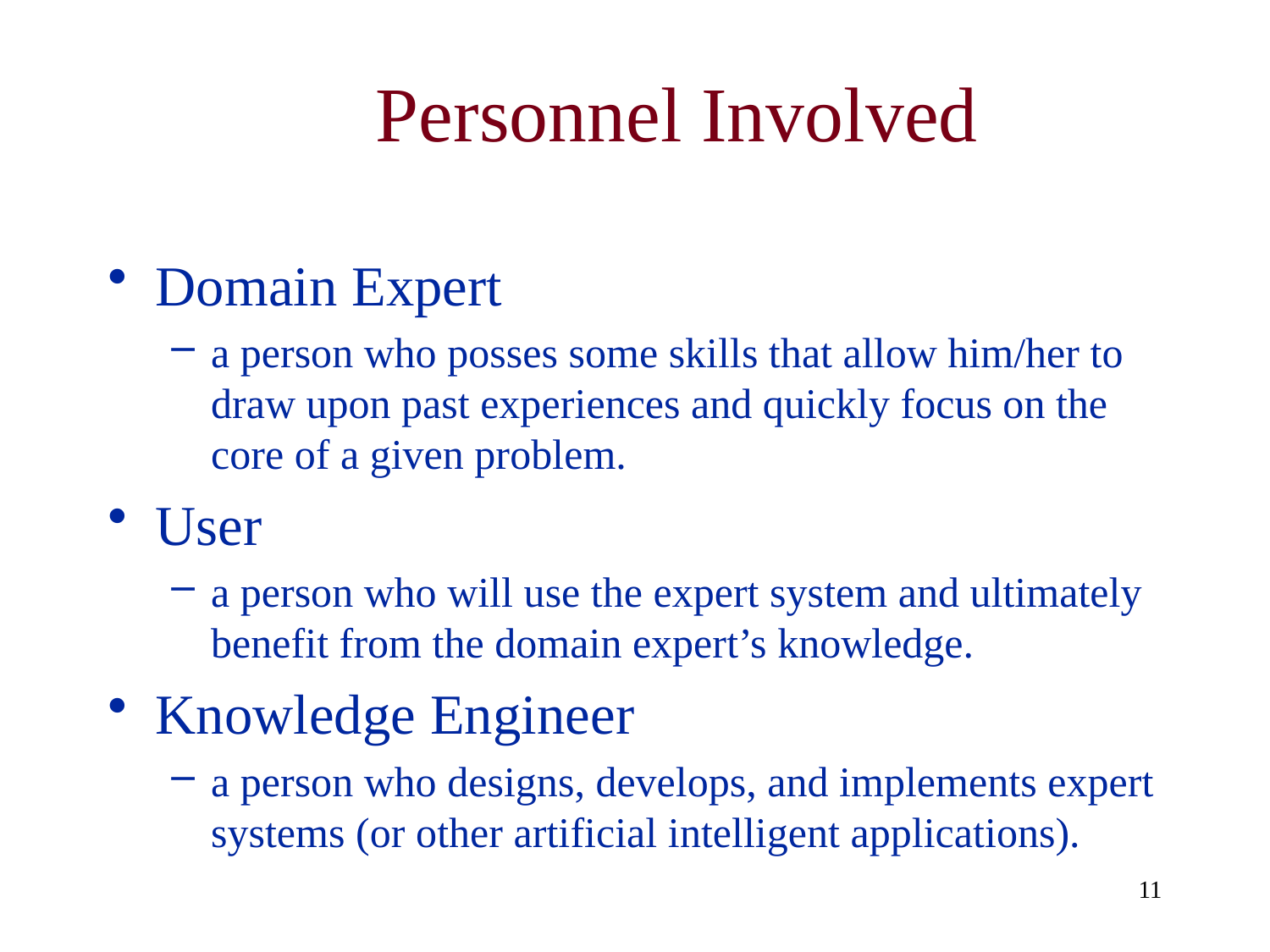

# Personnel Involved
Domain Expert
a person who posses some skills that allow him/her to draw upon past experiences and quickly focus on the core of a given problem.
User
a person who will use the expert system and ultimately benefit from the domain expert’s knowledge.
Knowledge Engineer
a person who designs, develops, and implements expert systems (or other artificial intelligent applications).
11